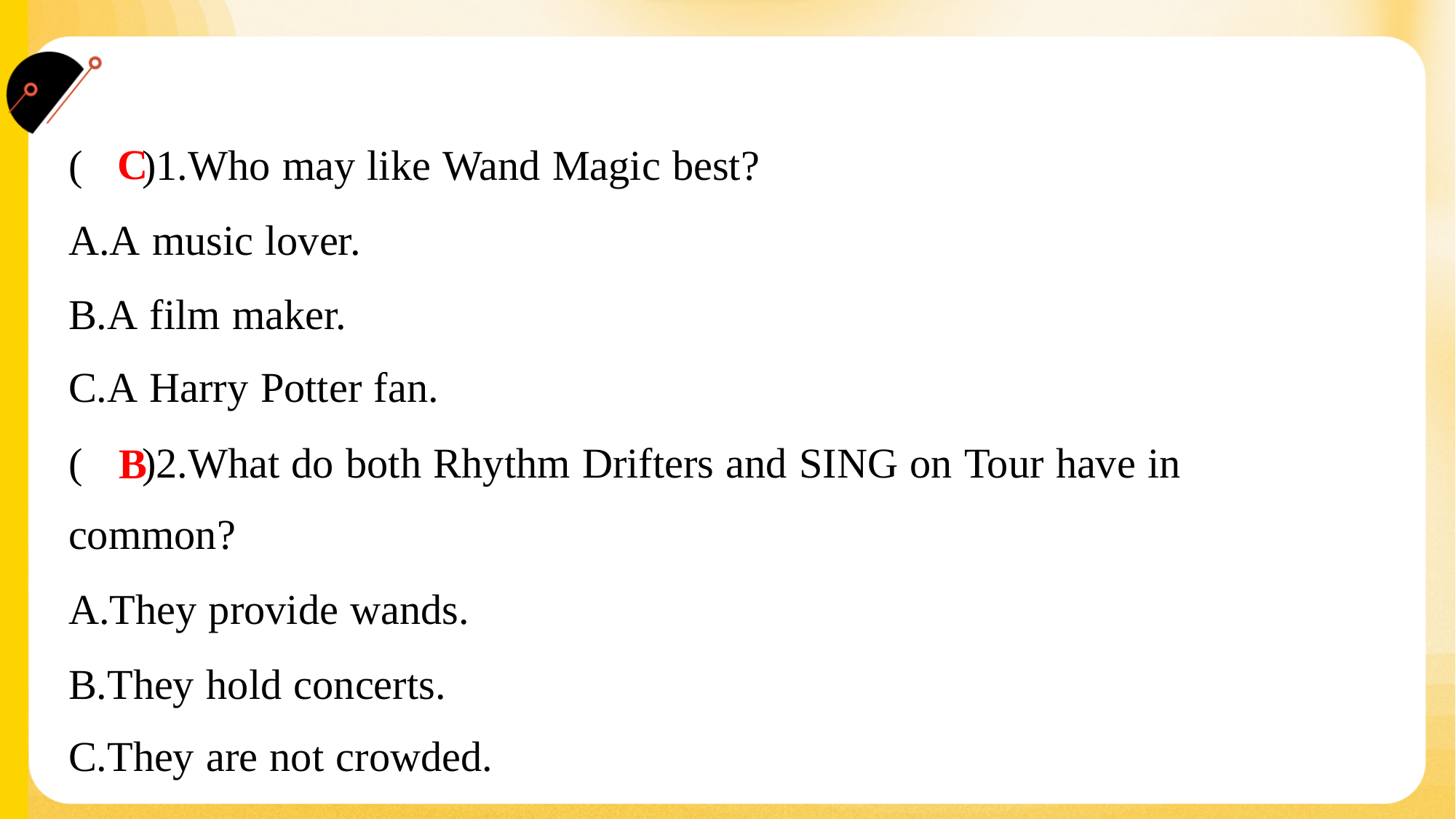

C
(     )1.Who may like Wand Magic best?
A.A music lover.
B.A film maker.
C.A Harry Potter fan.
(     )2.What do both Rhythm Drifters and SING on Tour have in
common?
B
A.They provide wands.
B.They hold concerts.
C.They are not crowded.